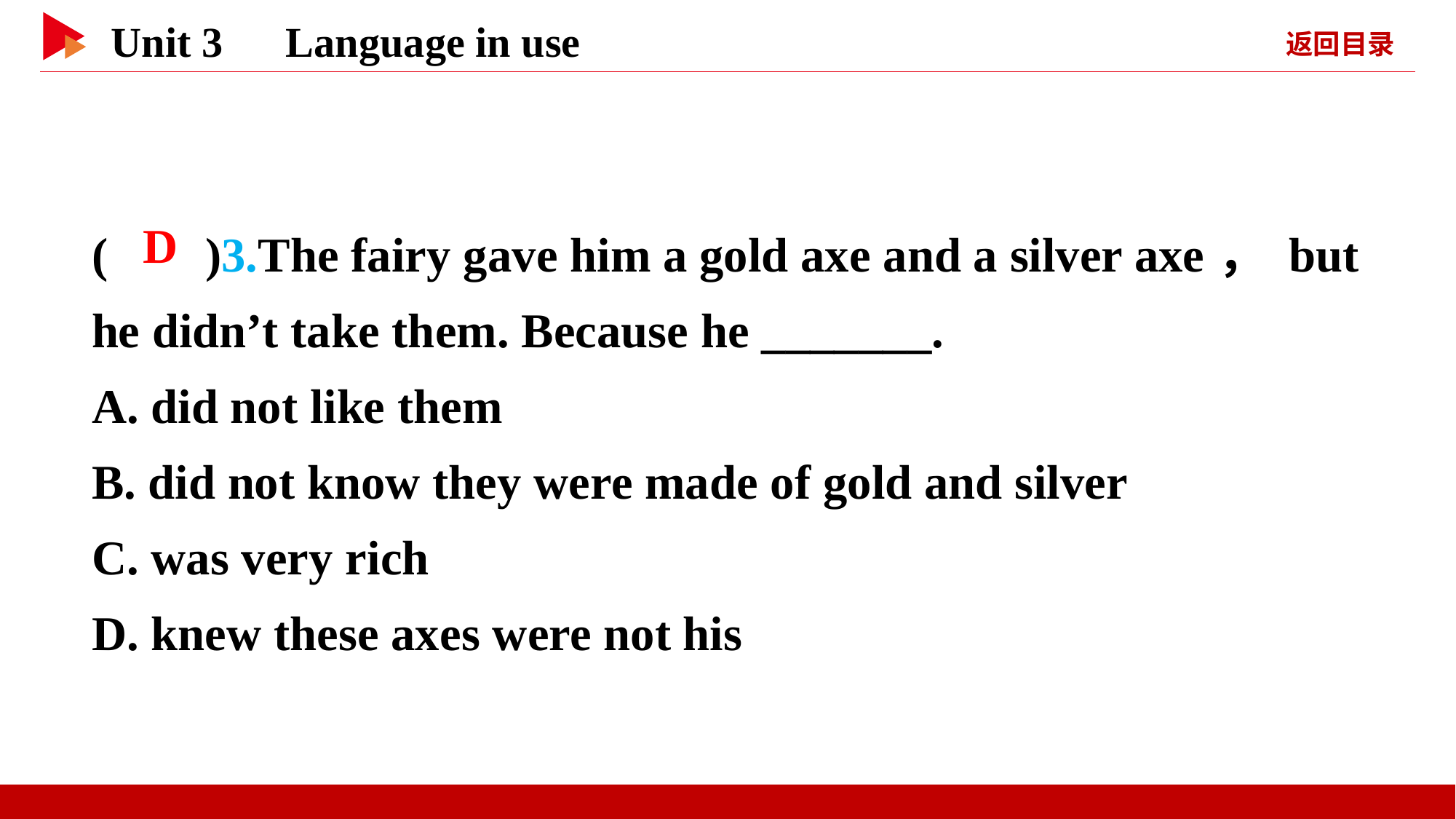

(        )3.The fairy gave him a gold axe and a silver axe， but he didn’t take them. Because he _______.
A. did not like them
B. did not know they were made of gold and silver
C. was very rich
D. knew these axes were not his
   D